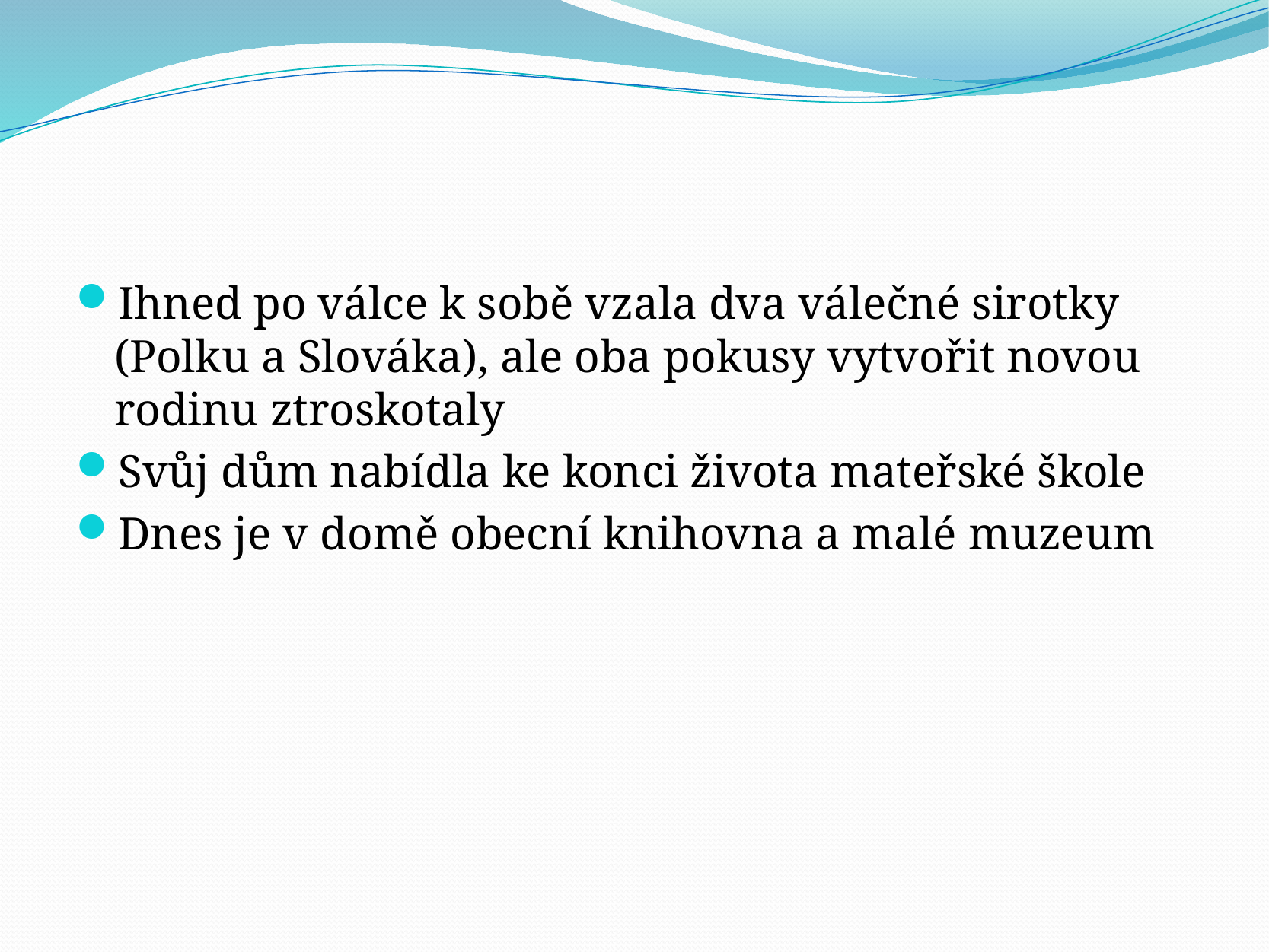

#
Ihned po válce k sobě vzala dva válečné sirotky (Polku a Slováka), ale oba pokusy vytvořit novou rodinu ztroskotaly
Svůj dům nabídla ke konci života mateřské škole
Dnes je v domě obecní knihovna a malé muzeum